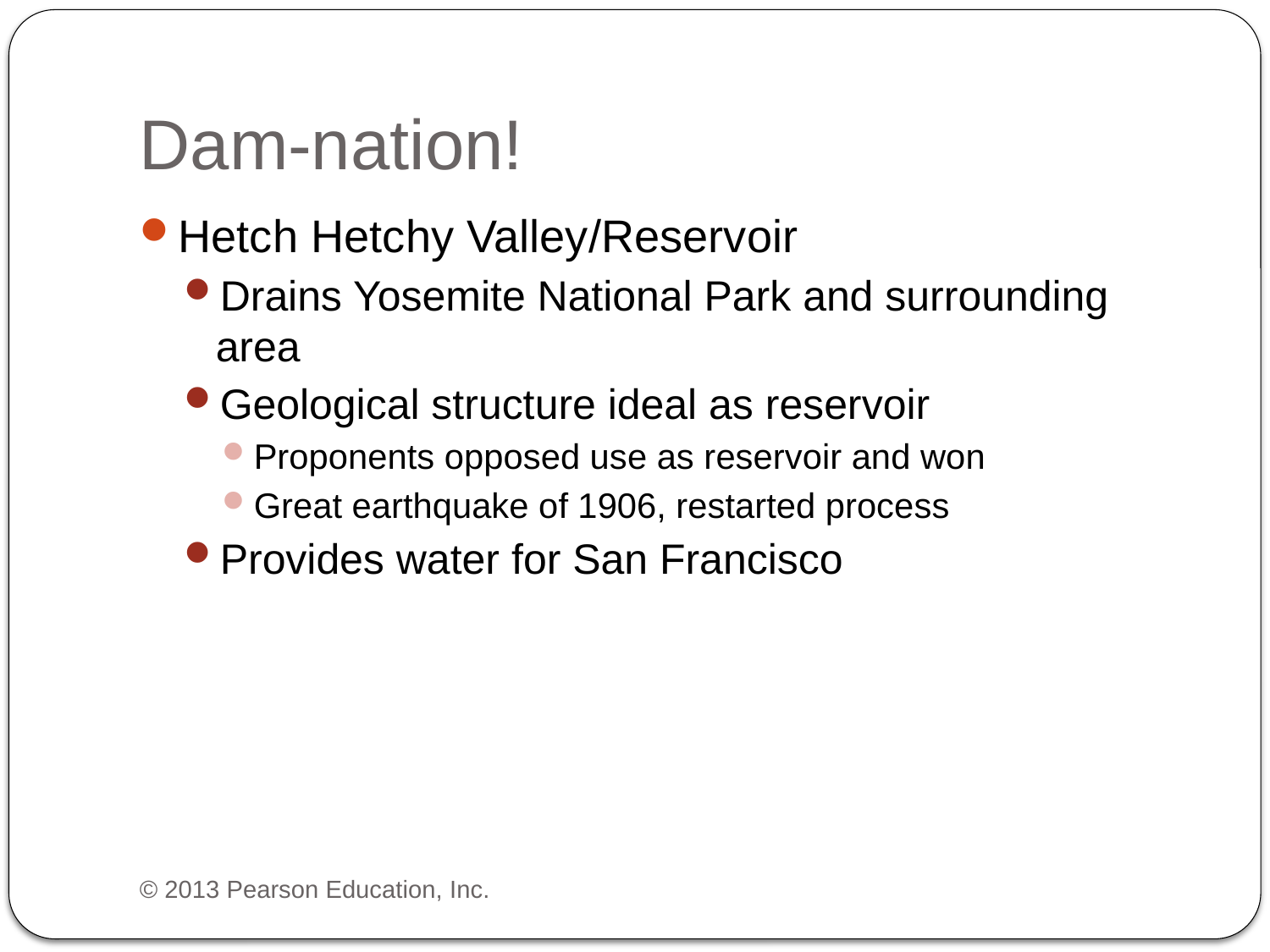

# Dam-nation!
Hetch Hetchy Valley/Reservoir
Drains Yosemite National Park and surrounding area
Geological structure ideal as reservoir
Proponents opposed use as reservoir and won
Great earthquake of 1906, restarted process
Provides water for San Francisco

© 2013 Pearson Education, Inc.